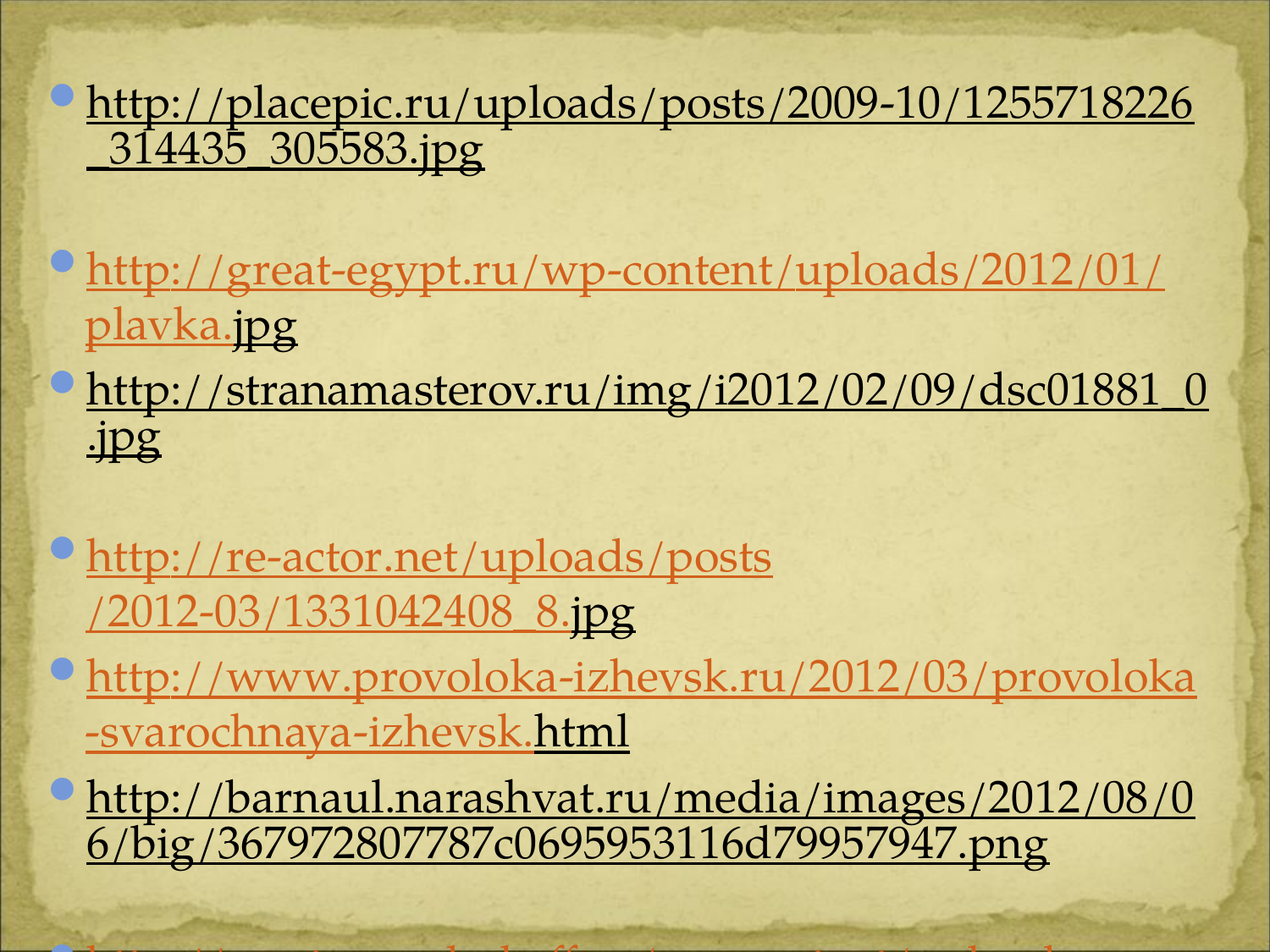

http://placepic.ru/uploads/posts/2009-10/1255718226_314435_305583.jpg
http://great-egypt.ru/wp-content/uploads/2012/01/plavka.jpg
http://stranamasterov.ru/img/i2012/02/09/dsc01881_0.jpg
http://re-actor.net/uploads/posts/2012-03/1331042408_8.jpg
http://www.provoloka-izhevsk.ru/2012/03/provoloka-svarochnaya-izhevsk.html
http://barnaul.narashvat.ru/media/images/2012/08/06/big/367972807787c0695953116d79957947.png
http://master-podarkoff.ru/wp-content/uploads/2012/12/instrumenti.jpeg